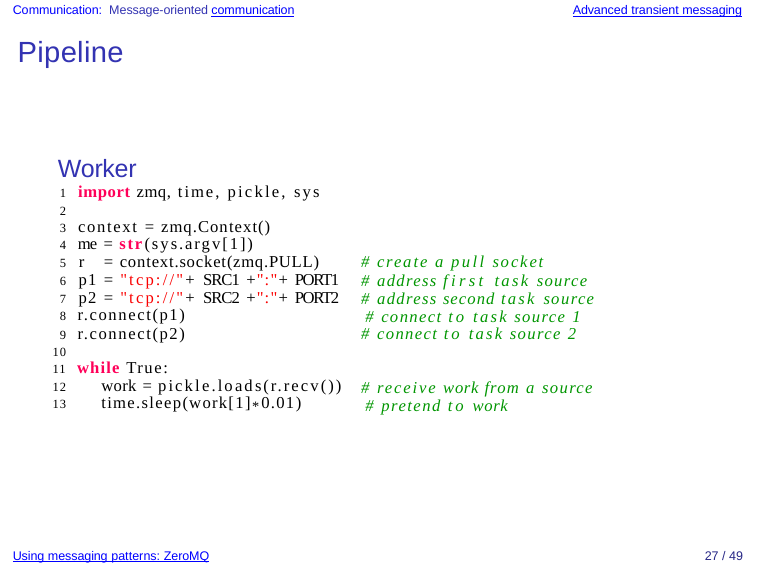

Communication: Message-oriented communication
Advanced transient messaging
Pipeline
Worker
1  import zmq, time, pickle, sys
2
3  context = zmq.Context()
4  me = str(sys.argv[1])
5  r = context.socket(zmq.PULL)
6  p1 = "tcp://"+ SRC1 +":"+ PORT1
7  p2 = "tcp://"+ SRC2 +":"+ PORT2
8  r.connect(p1)
9  r.connect(p2)
10
11  while True:
12	work = pickle.loads(r.recv())
13	time.sleep(work[1]*0.01)
# create a pull socket
# address first task source  # address second task source  # connect to task source 1
# connect to task source 2
# receive work from a source  # pretend to work
Using messaging patterns: ZeroMQ
27 / 49